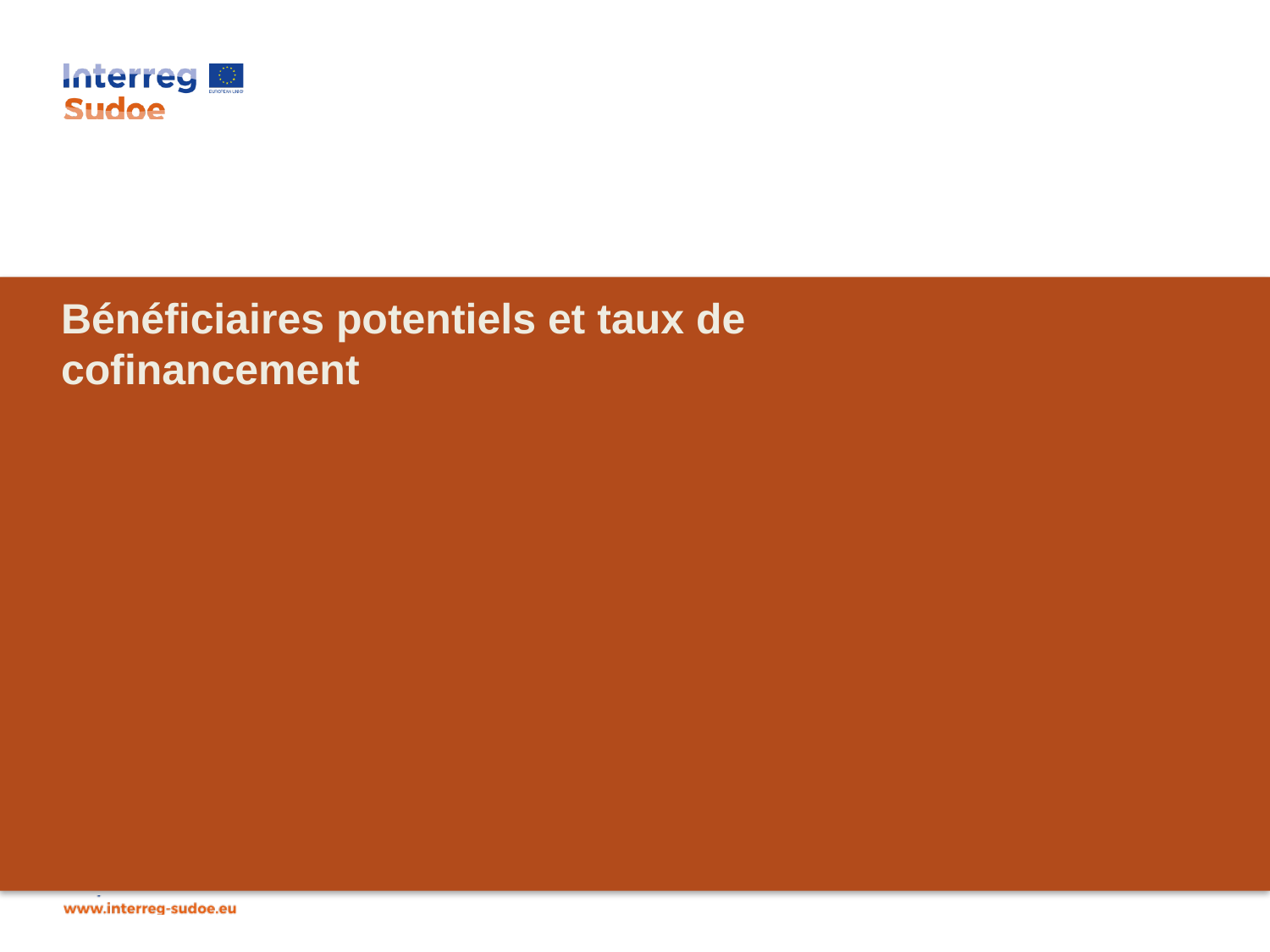

# Bénéficiaires potentiels et taux de cofinancement